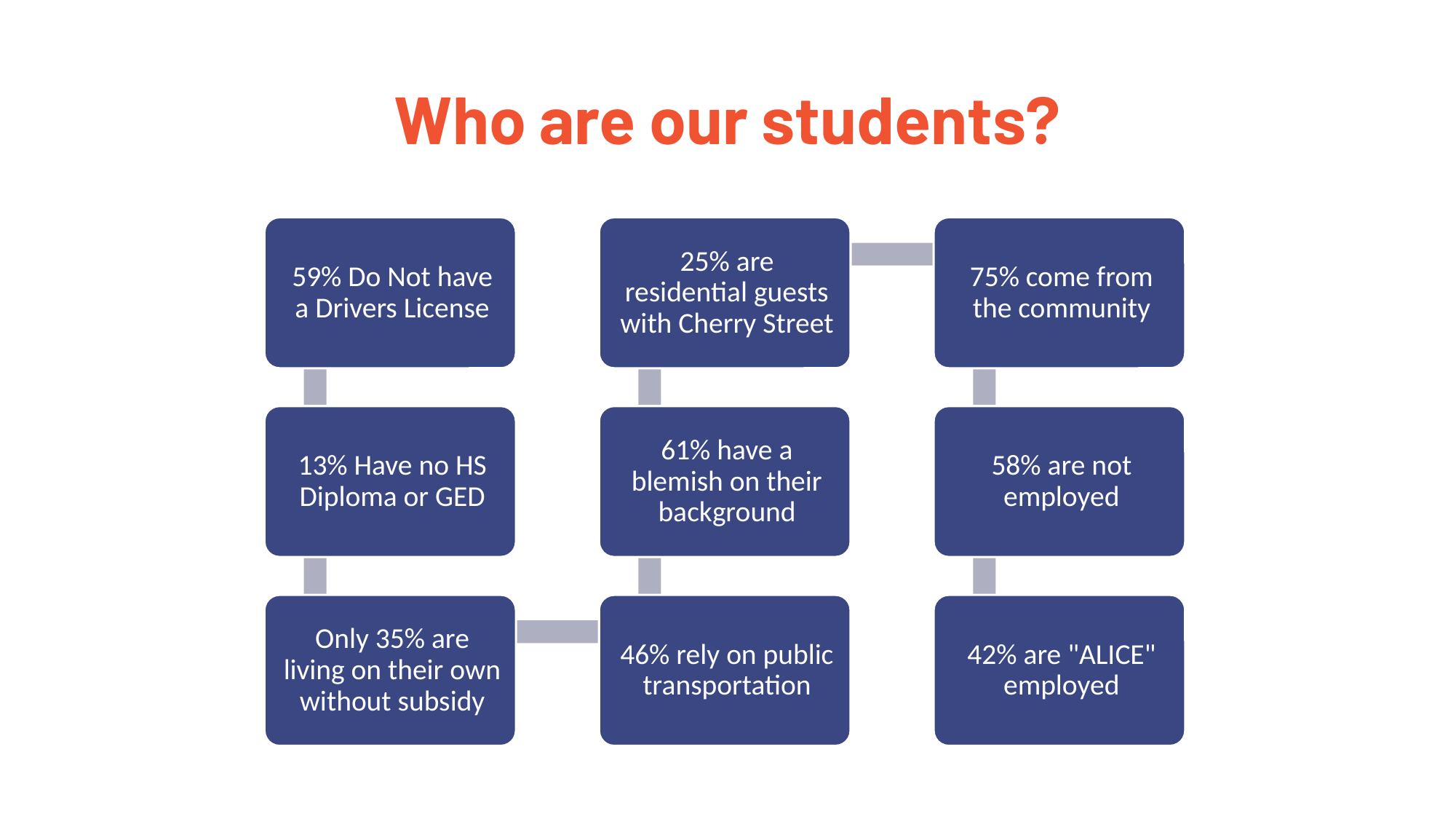

# Who are our students?
59% Do Not have a Drivers License
13% Have no HS Diploma or GED
Only 35% are living on their own without subsidy
46% rely on public transportation
61% have a blemish on their background
25% are residential guests with Cherry Street
75% come from the community
58% are not employed
42% are "ALICE" employed